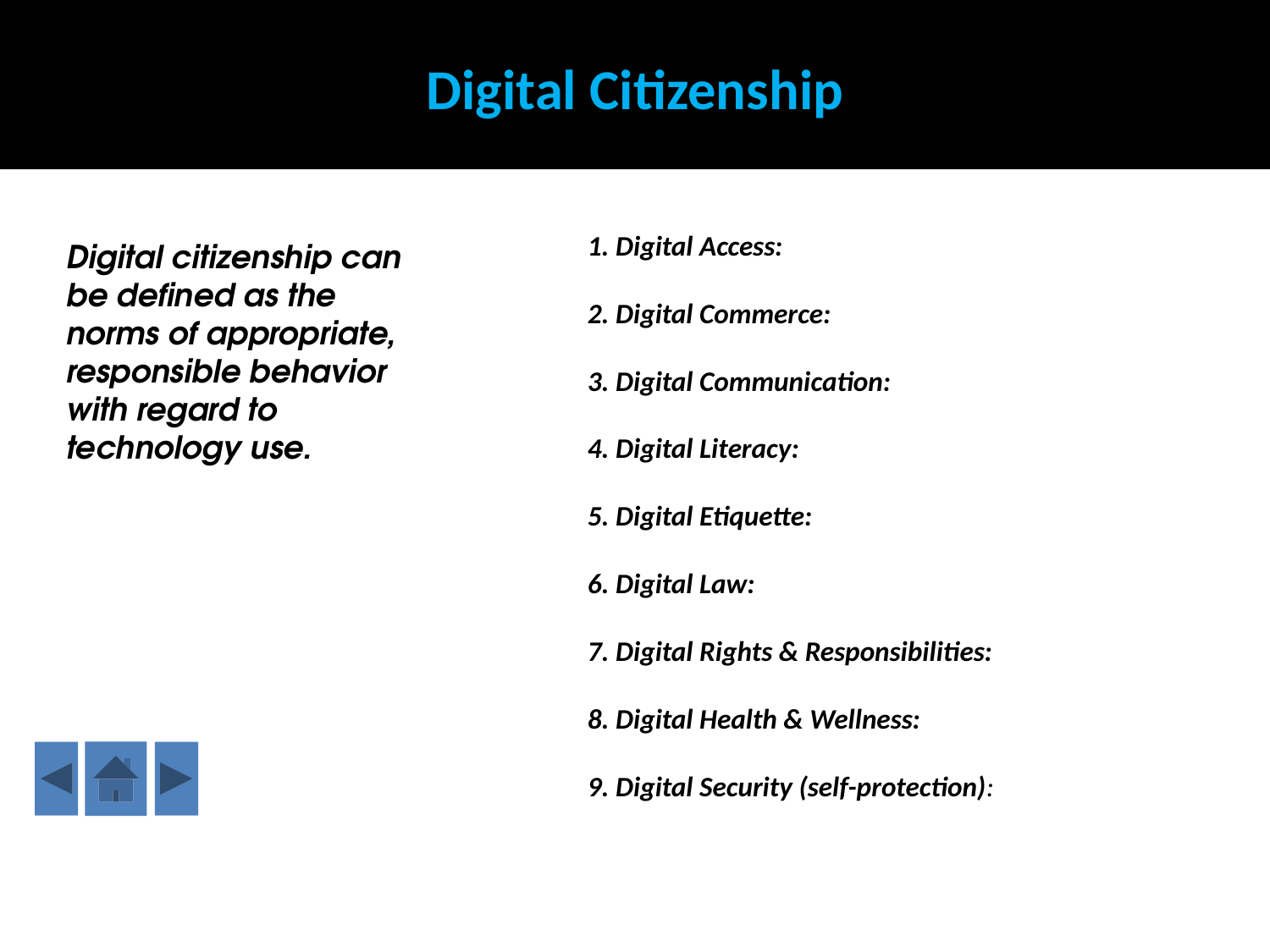

Digital Citizenship
Sharing
1. Digital Access:
2. Digital Commerce:
3. Digital Communication:
4. Digital Literacy:
5. Digital Etiquette:
6. Digital Law:
7. Digital Rights & Responsibilities:
8. Digital Health & Wellness:
9. Digital Security (self-protection):

Digital citizenship can be defined as the norms of appropriate, responsible behavior with regard to technology use.